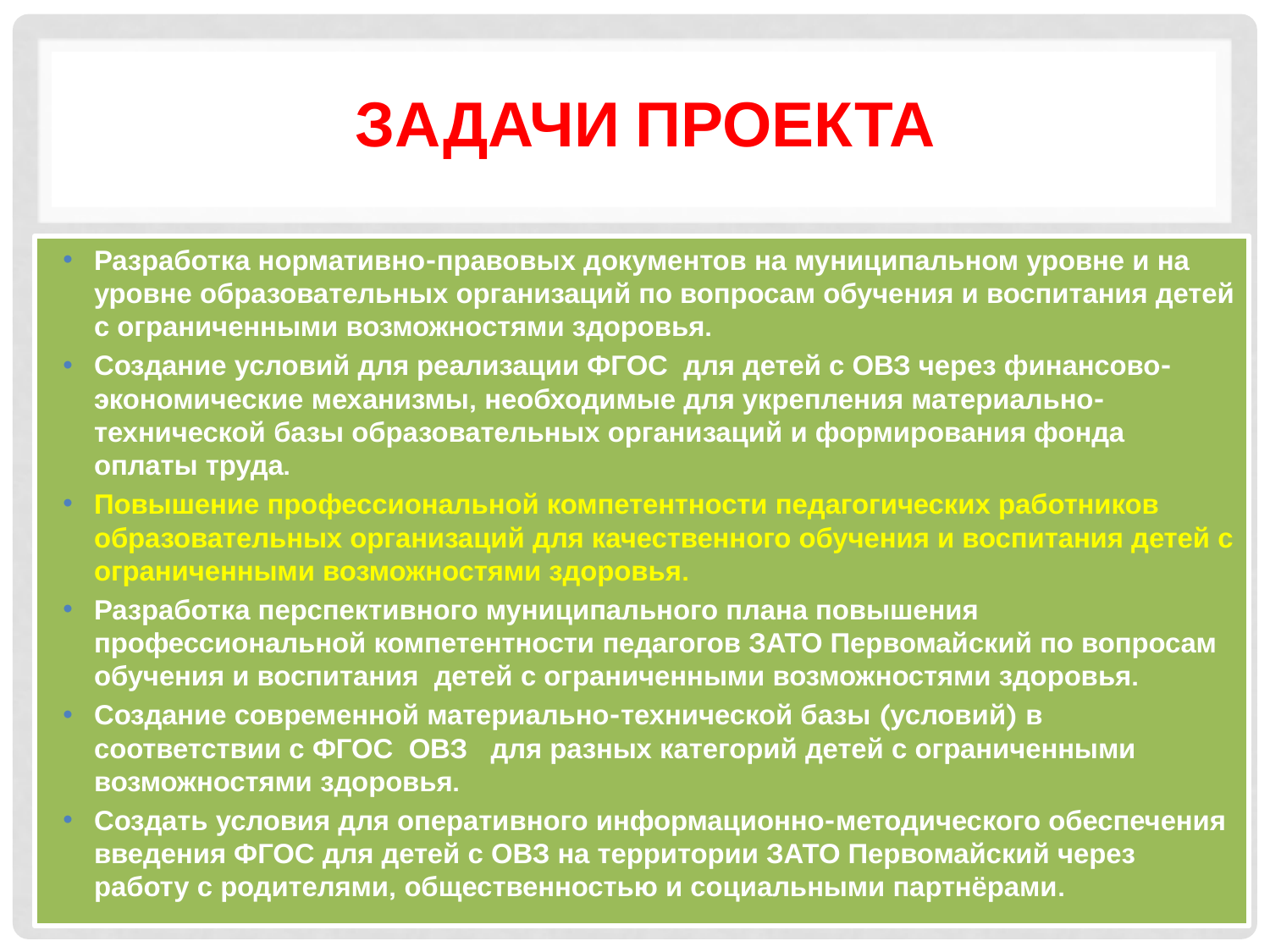

# Задачи проекта
Разработка нормативно-правовых документов на муниципальном уровне и на уровне образовательных организаций по вопросам обучения и воспитания детей с ограниченными возможностями здоровья.
Создание условий для реализации ФГОС  для детей с ОВЗ через финансово-экономические механизмы, необходимые для укрепления материально-технической базы образовательных организаций и формирования фонда оплаты труда.
Повышение профессиональной компетентности педагогических работников образовательных организаций для качественного обучения и воспитания детей с ограниченными возможностями здоровья.
Разработка перспективного муниципального плана повышения профессиональной компетентности педагогов ЗАТО Первомайский по вопросам  обучения и воспитания  детей с ограниченными возможностями здоровья.
Создание современной материально-технической базы (условий) в соответствии с ФГОС  ОВЗ   для разных категорий детей с ограниченными возможностями здоровья.
Создать условия для оперативного информационно-методического обеспечения введения ФГОС для детей с ОВЗ на территории ЗАТО Первомайский через работу с родителями, общественностью и социальными партнёрами.